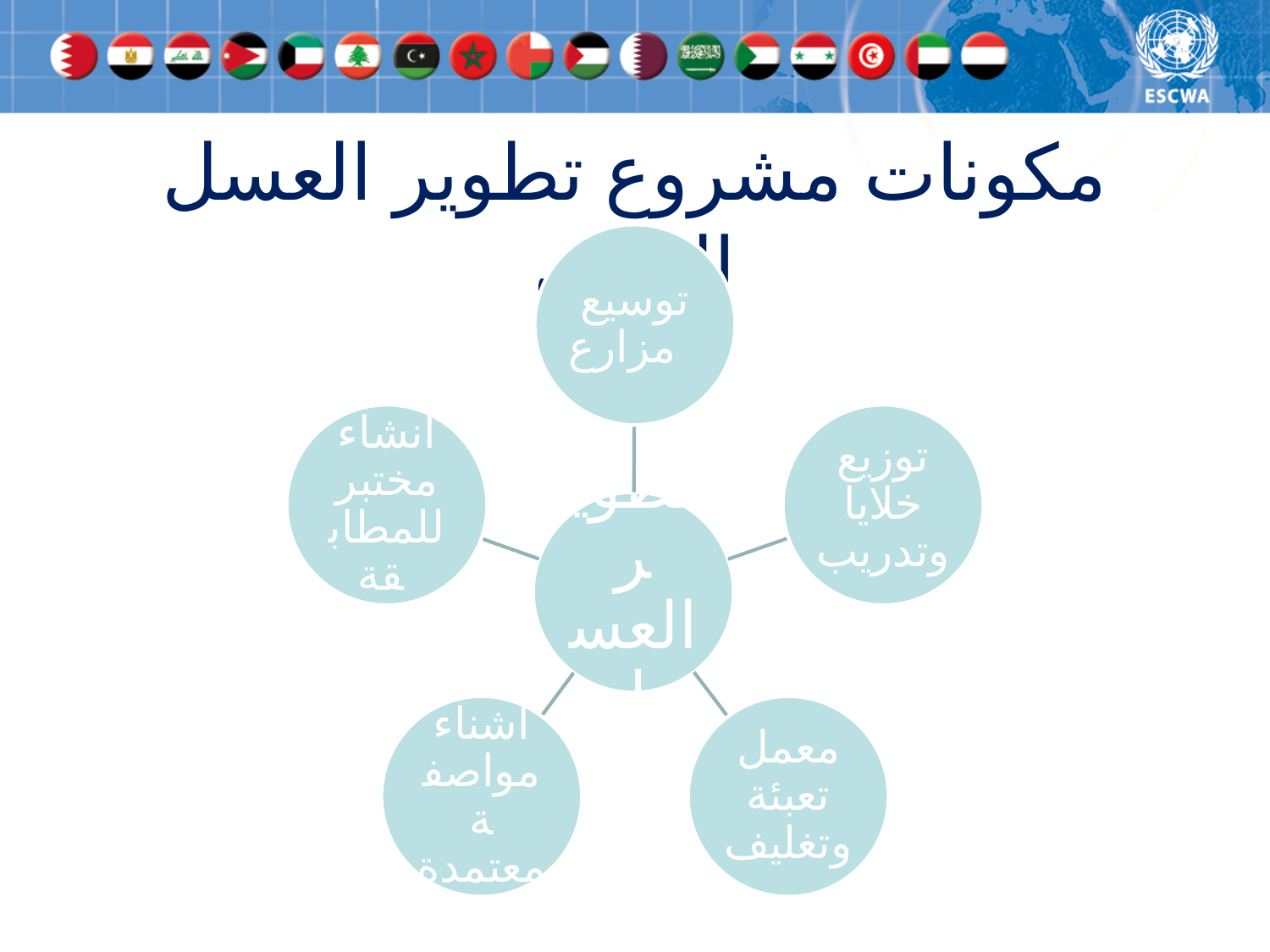

# مكونات مشروع تطوير العسل اليمني
تطوير العسل

توسيع مزارع

توزيع خلايا وتدريب

معمل تعبئة وتغليف

اشناء مواصفة معتمدة

انشاء مختبر للمطابقة